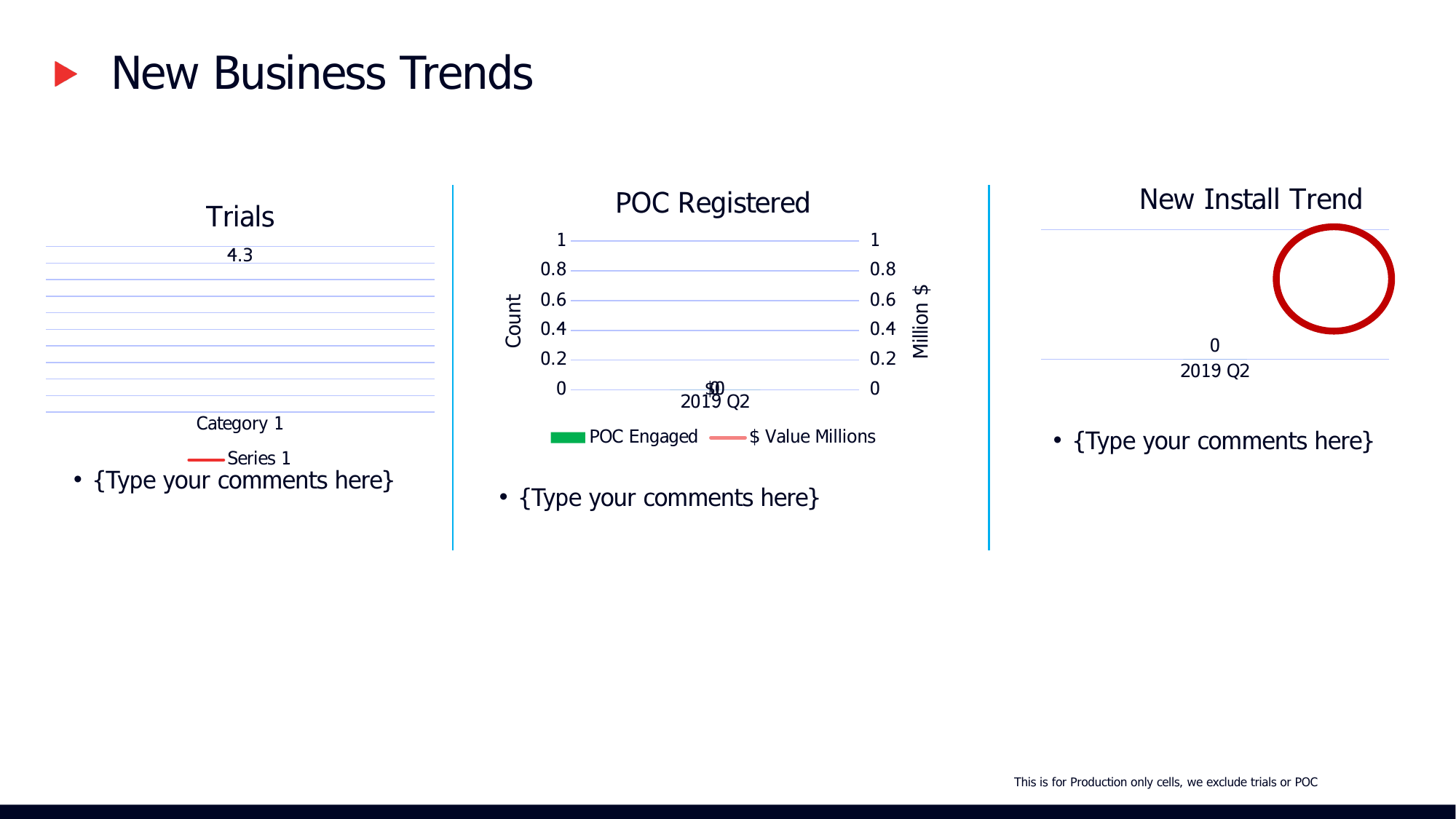

# New Business Trends

### Chart: POC Registered

| Category | POC Engaged | $ Value Millions |
|---|---|---|
| 2019 Q2 | 0.0 | 0.0 |

### Chart:  New Install Trend

| Category | CommCells |
|---|---|
| 2019 Q2 | 0.0 |

### Chart: Trials

| Category | Series 1 |
|---|---|
| Category 1 | 4.3 |
{Type your comments here}

{Type your comments here}
{Type your comments here}

This is for Production only cells, we exclude trials or POC